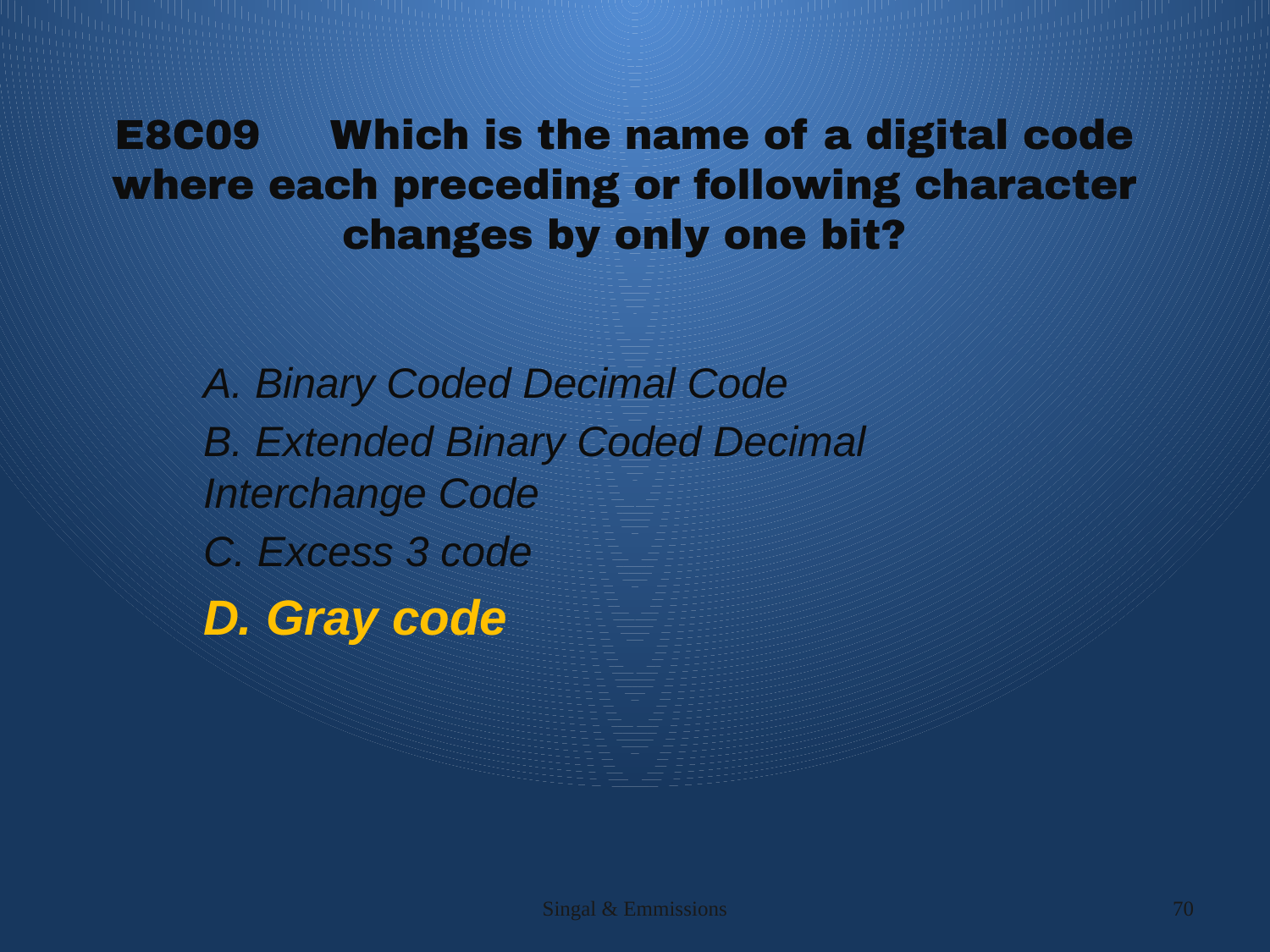

# E8C09     Which is the name of a digital code where each preceding or following character changes by only one bit?
A. Binary Coded Decimal Code
B. Extended Binary Coded Decimal Interchange Code
C. Excess 3 code
D. Gray code
Singal & Emmissions
70